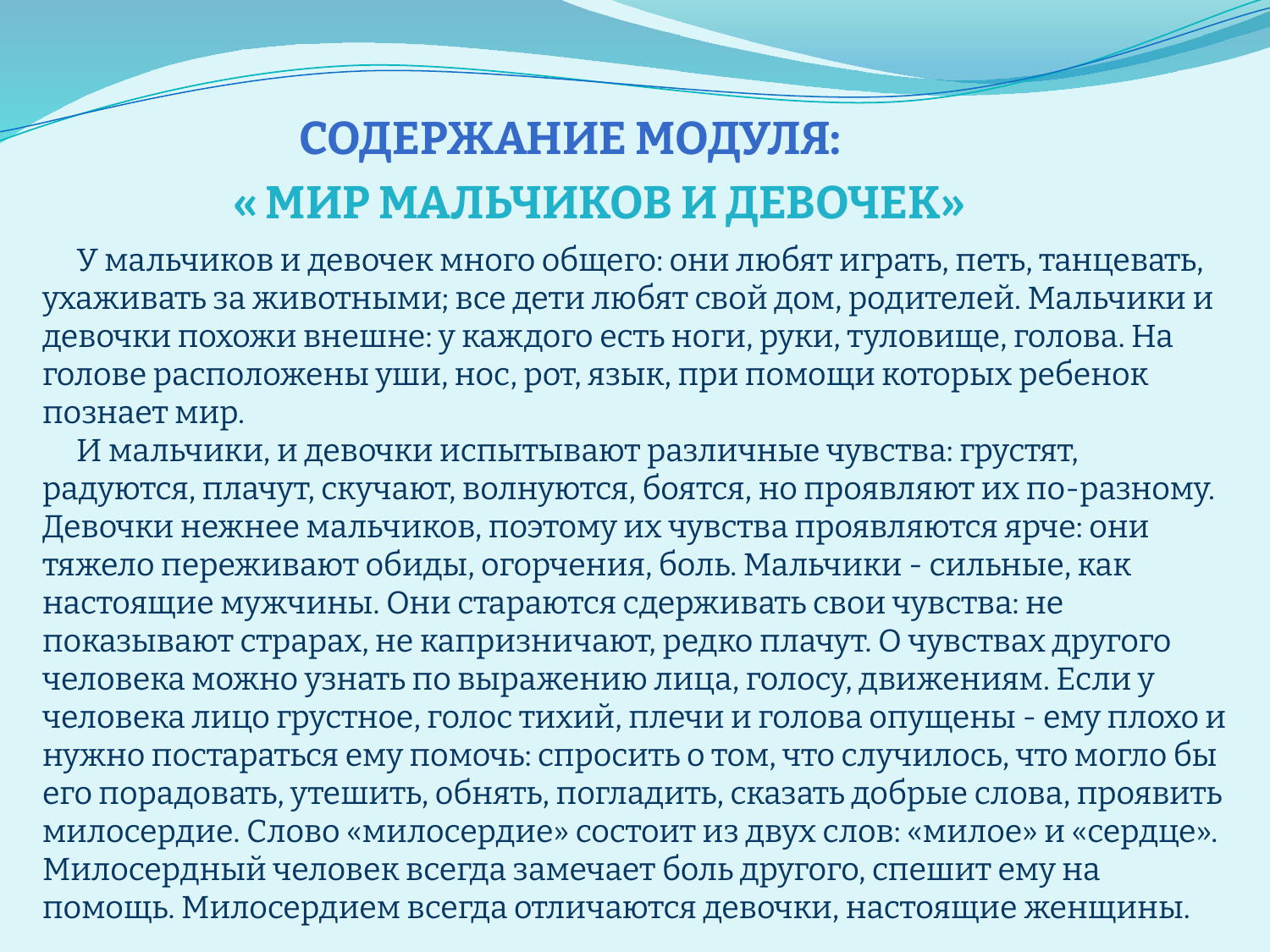

# Содержание модуля:
                   « Мир мальчиков и девочек»
У мальчиков и девочек много общего: они любят играть, петь, танцевать, ухаживать за животными; все дети любят свой дом, родителей. Мальчики и девочки похожи внешне: у каждого есть ноги, руки, туловище, голова. На голове расположены уши, нос, рот, язык, при помощи которых ребенок познает мир.
И мальчики, и девочки испытывают различные чувства: грустят, радуются, плачут, скучают, волнуются, боятся, но проявляют их по-разному. Девочки нежнее мальчиков, поэтому их чувства проявляются ярче: они тяжело переживают обиды, огорчения, боль. Мальчики - сильные, как настоящие мужчины. Они стараются сдерживать свои чувства: не показывают страрах, не капризничают, редко плачут. О чувствах другого человека можно узнать по выражению лица, голосу, движениям. Если у человека лицо грустное, голос тихий, плечи и голова опущены - ему плохо и нужно постараться ему помочь: спросить о том, что случилось, что могло бы его порадовать, утешить, обнять, погладить, сказать добрые слова, проявить милосердие. Слово «милосердие» состоит из двух слов: «милое» и «сердце». Милосердный человек всегда замечает боль другого, спешит ему на помощь. Милосердием всегда отличаются девочки, настоящие женщины.